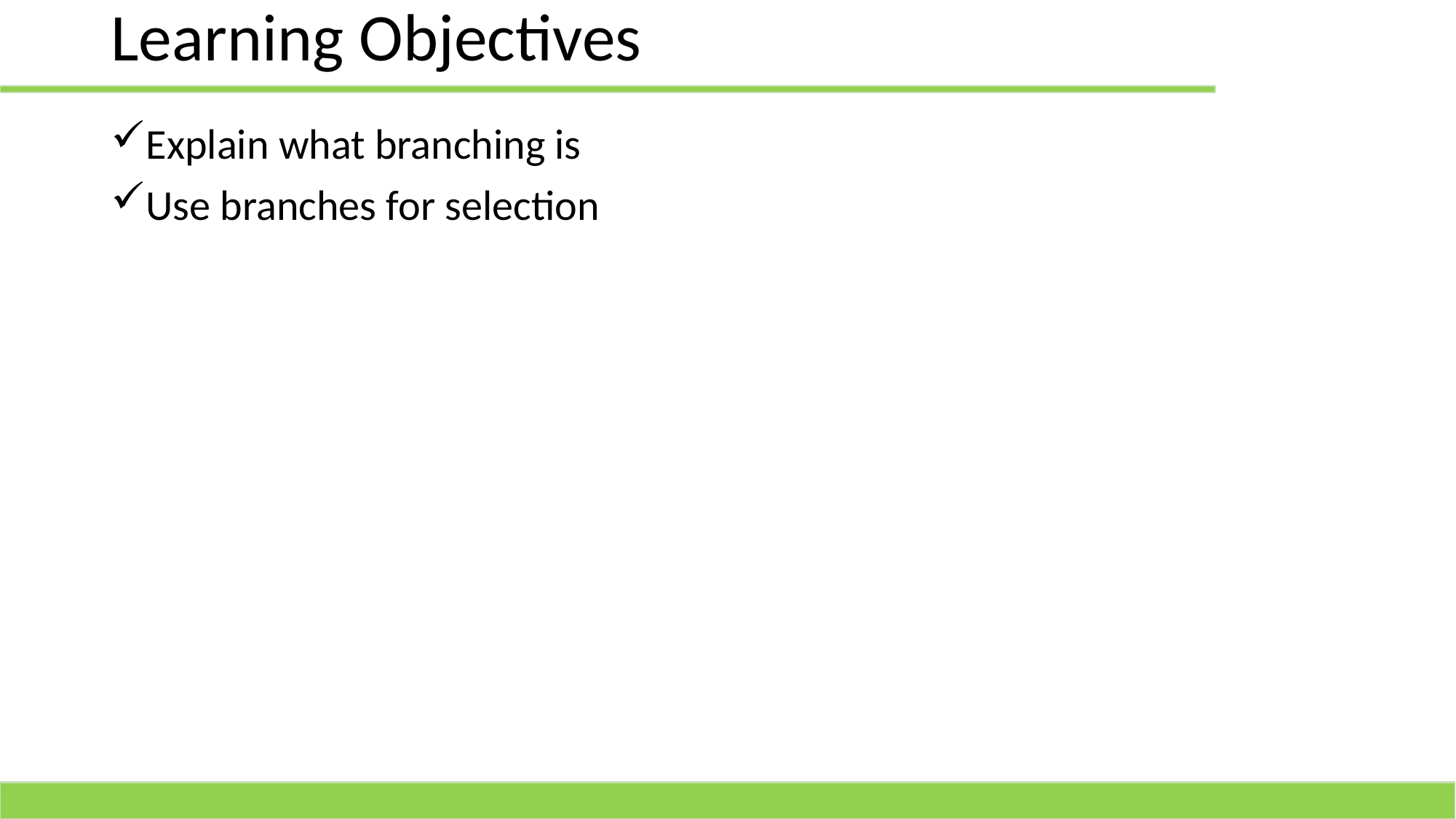

# Learning Objectives
Explain what branching is
Use branches for selection